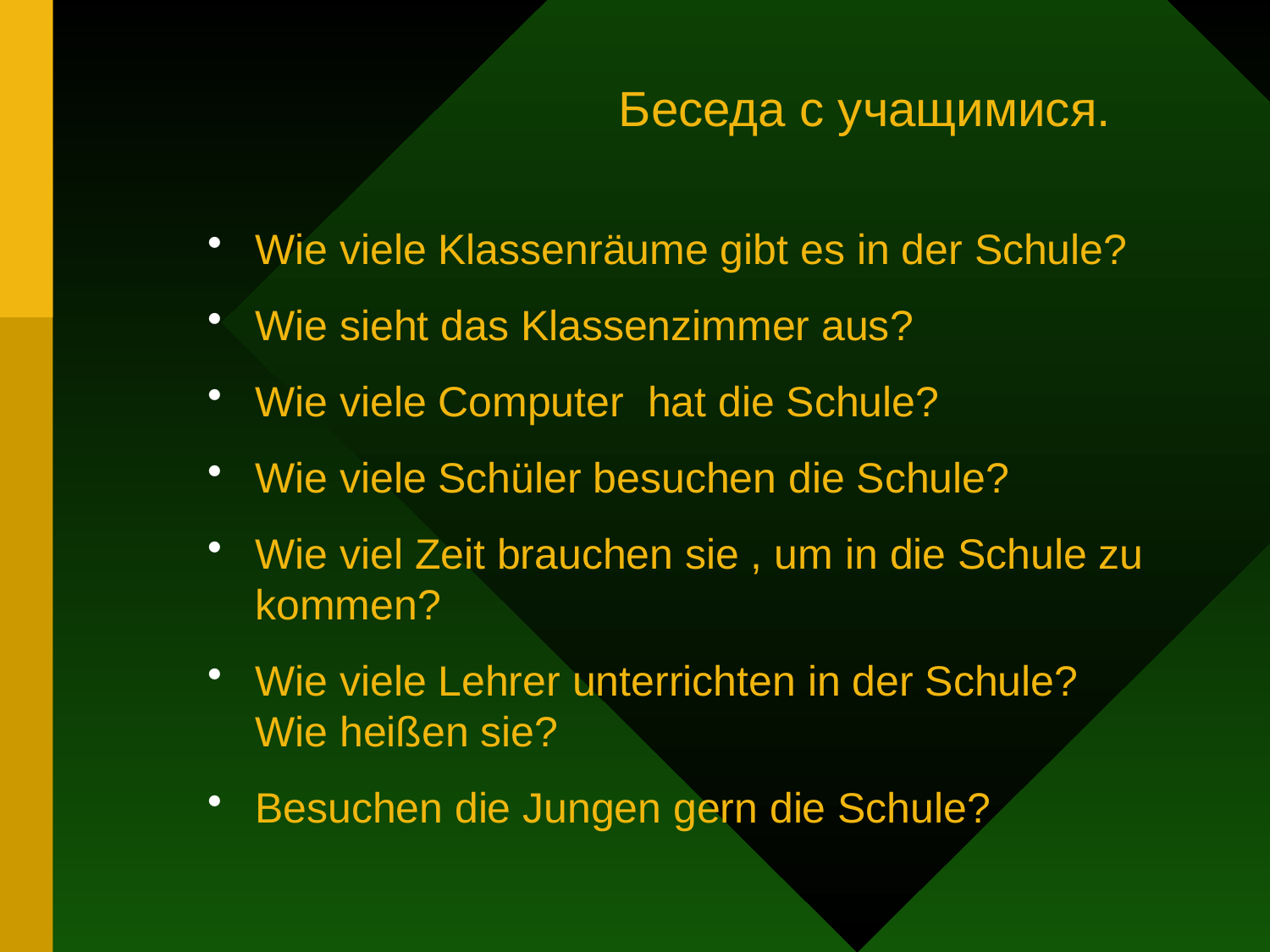

# Беседа с учащимися.
Wie viele Klassenräume gibt es in der Schule?
Wie sieht das Klassenzimmer aus?
Wie viele Computer  hat die Schule?
Wie viele Schüler besuchen die Schule?
Wie viel Zeit brauchen sie , um in die Schule zu kommen?
Wie viele Lehrer unterrichten in der Schule?
Wie heißen sie?
Besuchen die Jungen gern die Schule?